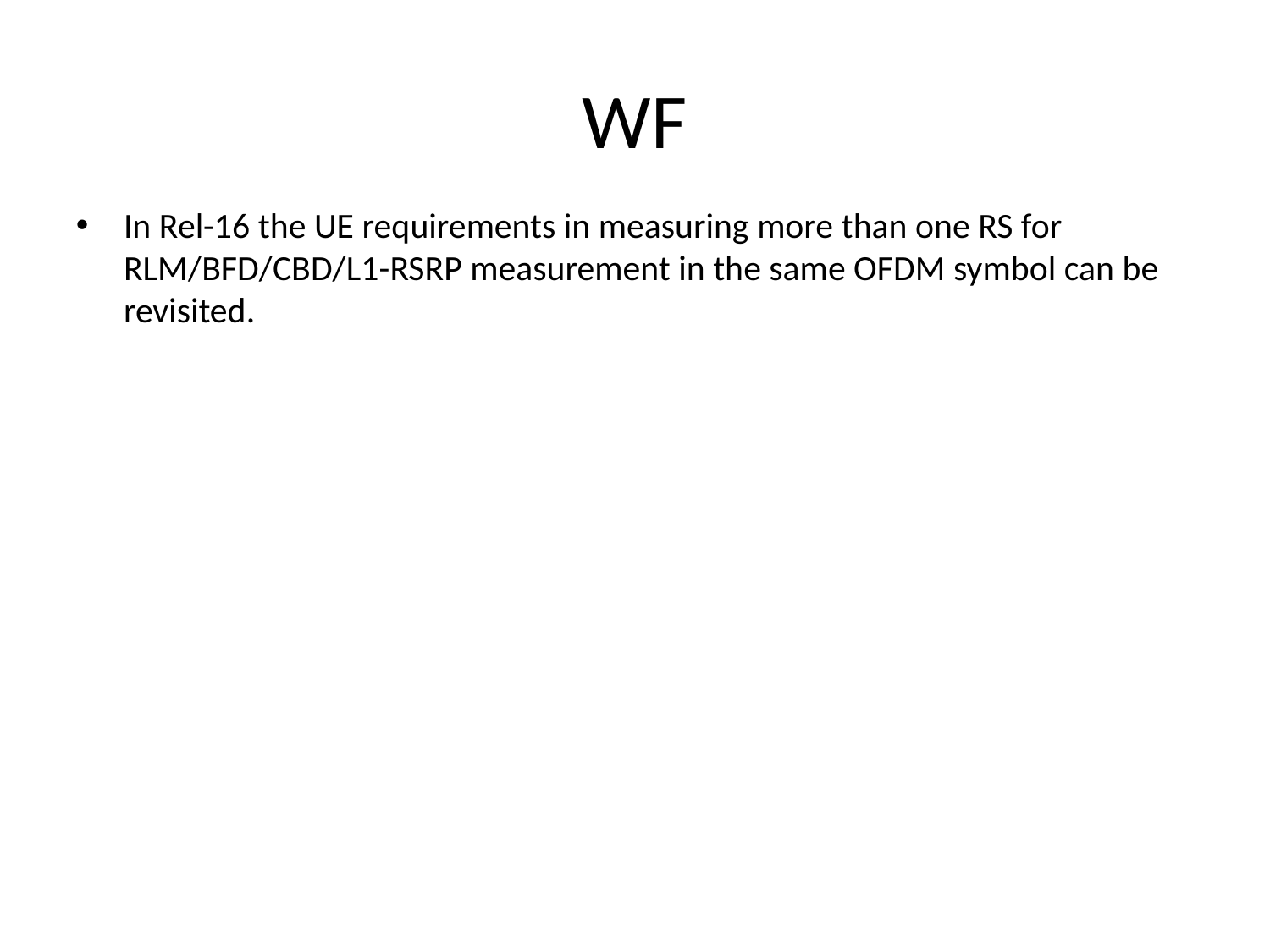

# WF
In Rel-16 the UE requirements in measuring more than one RS for RLM/BFD/CBD/L1-RSRP measurement in the same OFDM symbol can be revisited.